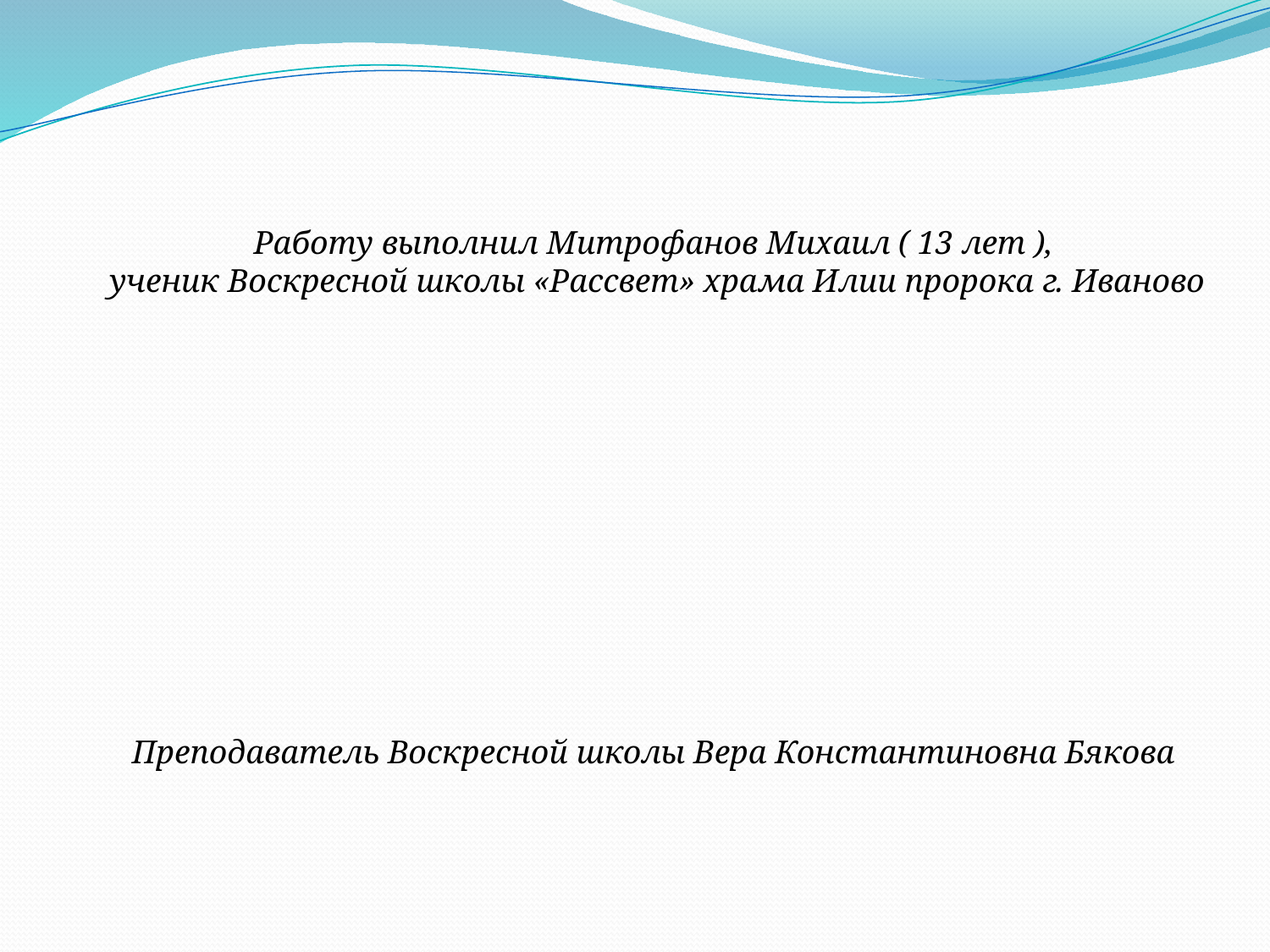

Работу выполнил Митрофанов Михаил ( 13 лет ),
ученик Воскресной школы «Рассвет» храма Илии пророка г. Иваново
Преподаватель Воскресной школы Вера Константиновна Бякова